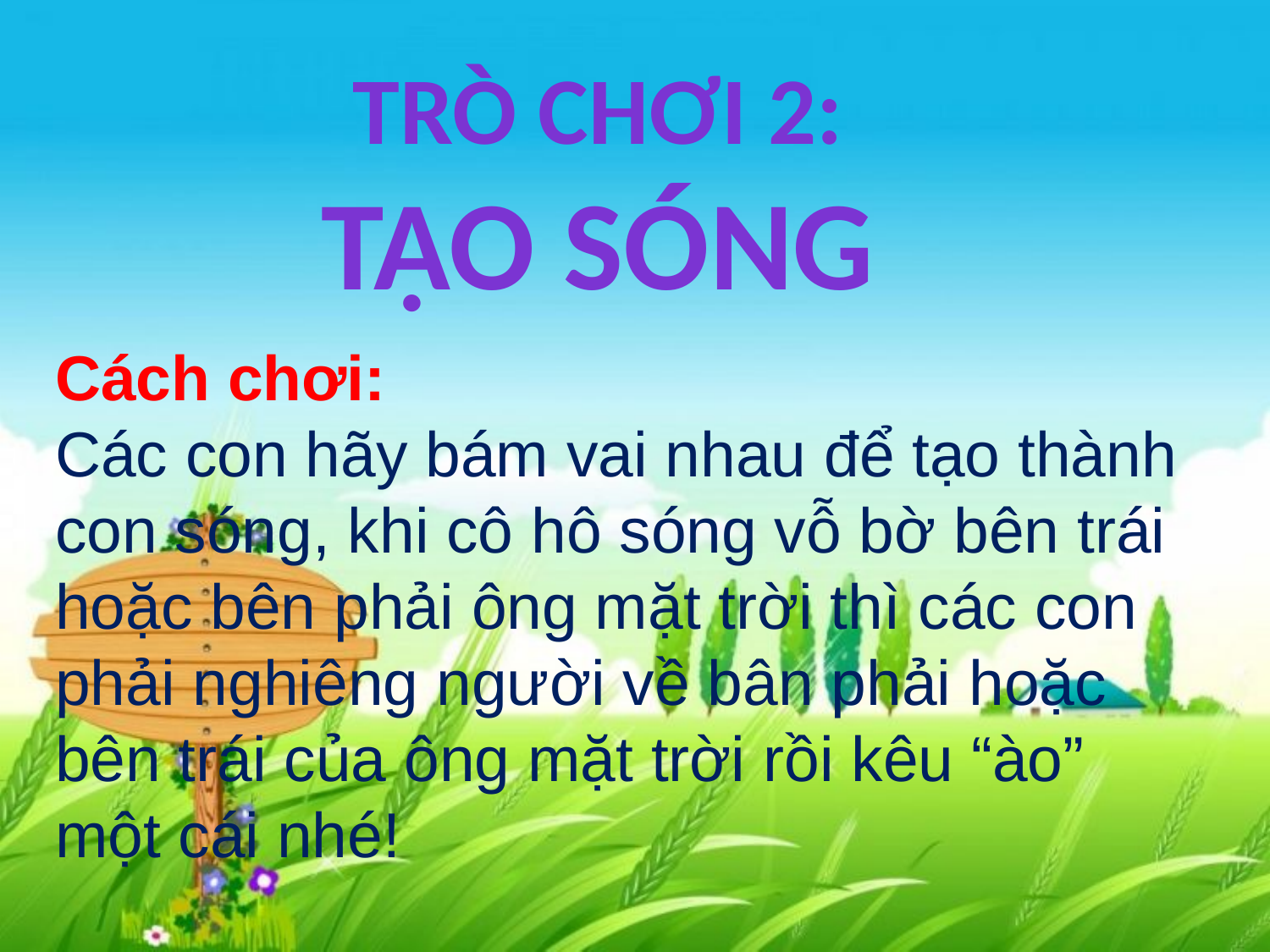

Trò chơi 2:
Tạo sóng
Cách chơi:
Các con hãy bám vai nhau để tạo thành con sóng, khi cô hô sóng vỗ bờ bên trái hoặc bên phải ông mặt trời thì các con phải nghiêng người về bân phải hoặc bên trái của ông mặt trời rồi kêu “ào”  một cái nhé!